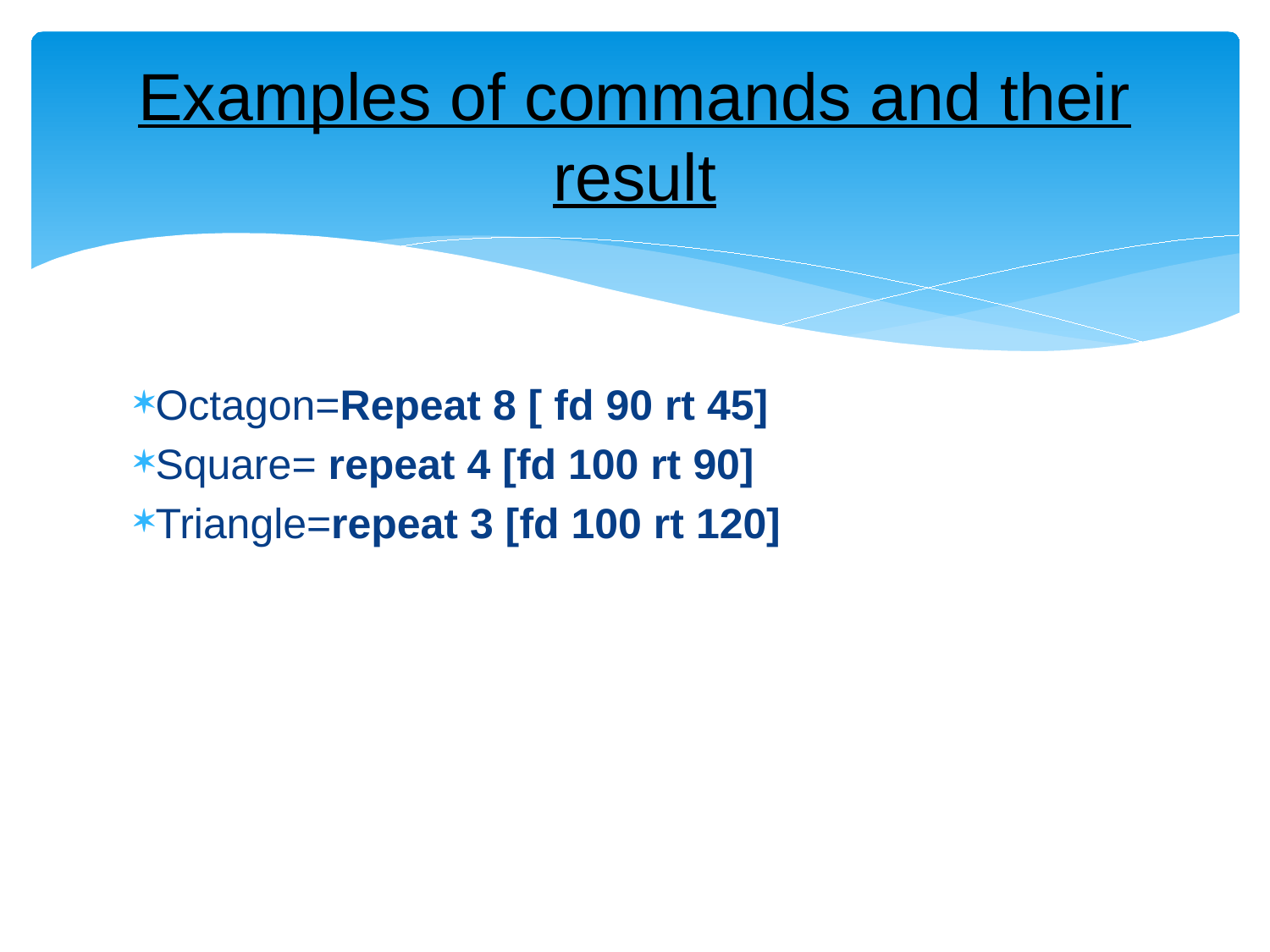

# Examples of commands and their result
Octagon=Repeat 8 [ fd 90 rt 45]
Square= repeat 4 [fd 100 rt 90]
Triangle=repeat 3 [fd 100 rt 120]